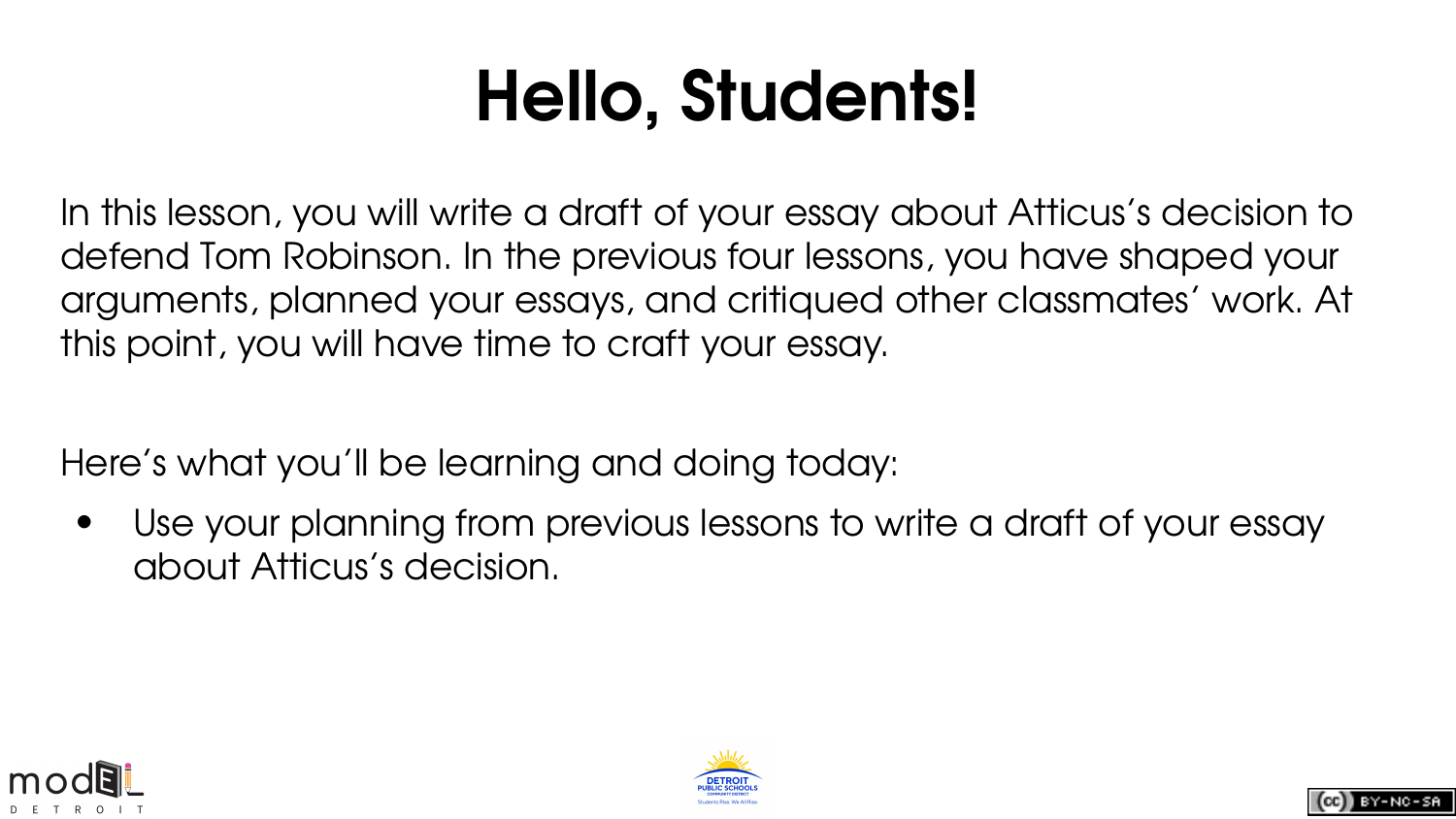

# Hello, Students!
In this lesson, you will write a draft of your essay about Atticus’s decision to defend Tom Robinson. In the previous four lessons, you have shaped your arguments, planned your essays, and critiqued other classmates’ work. At this point, you will have time to craft your essay.

Here’s what you’ll be learning and doing today:
Use your planning from previous lessons to write a draft of your essay about Atticus’s decision.